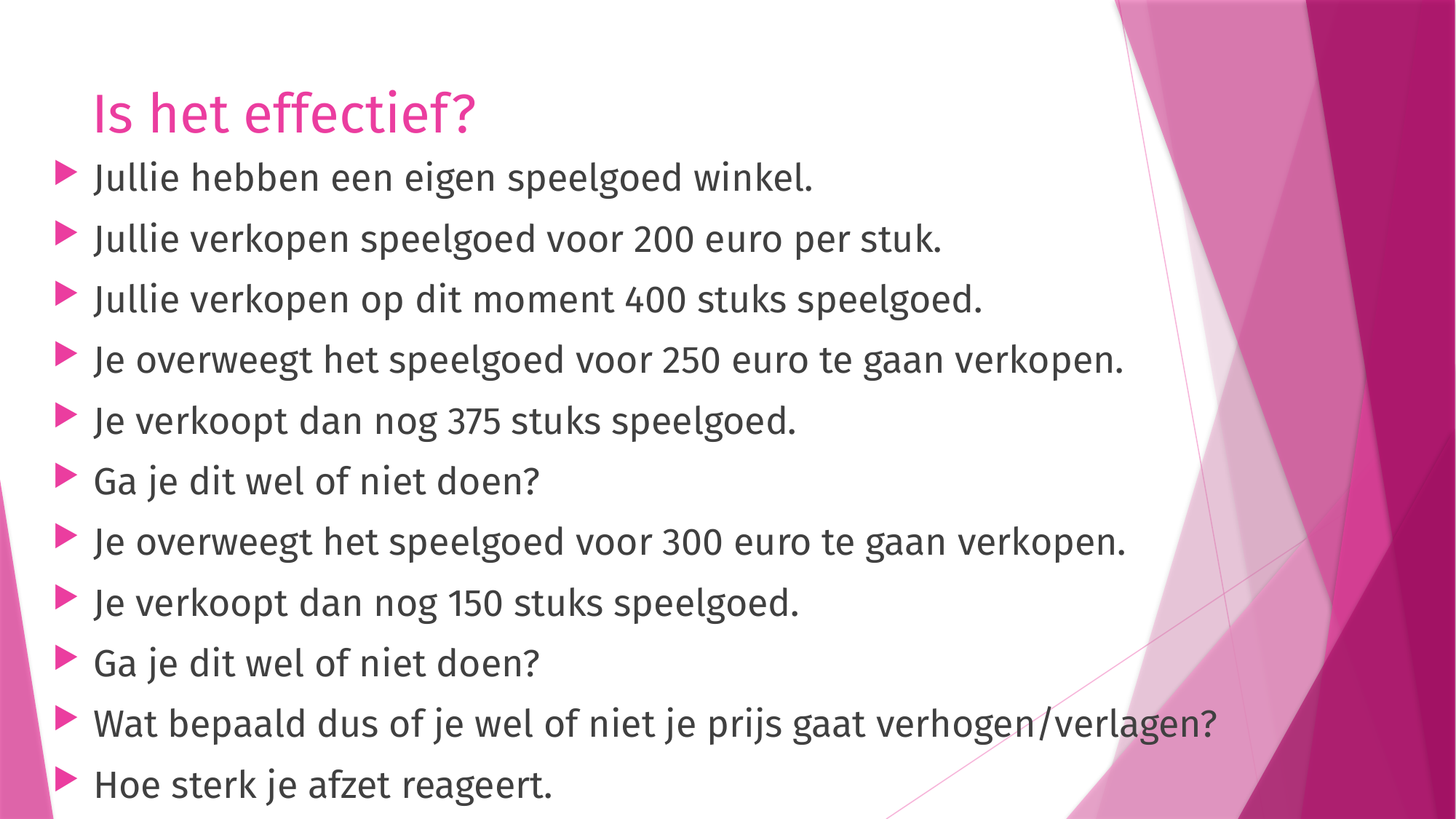

# Is het effectief?
Jullie hebben een eigen speelgoed winkel.
Jullie verkopen speelgoed voor 200 euro per stuk.
Jullie verkopen op dit moment 400 stuks speelgoed.
Je overweegt het speelgoed voor 250 euro te gaan verkopen.
Je verkoopt dan nog 375 stuks speelgoed.
Ga je dit wel of niet doen?
Je overweegt het speelgoed voor 300 euro te gaan verkopen.
Je verkoopt dan nog 150 stuks speelgoed.
Ga je dit wel of niet doen?
Wat bepaald dus of je wel of niet je prijs gaat verhogen/verlagen?
Hoe sterk je afzet reageert.